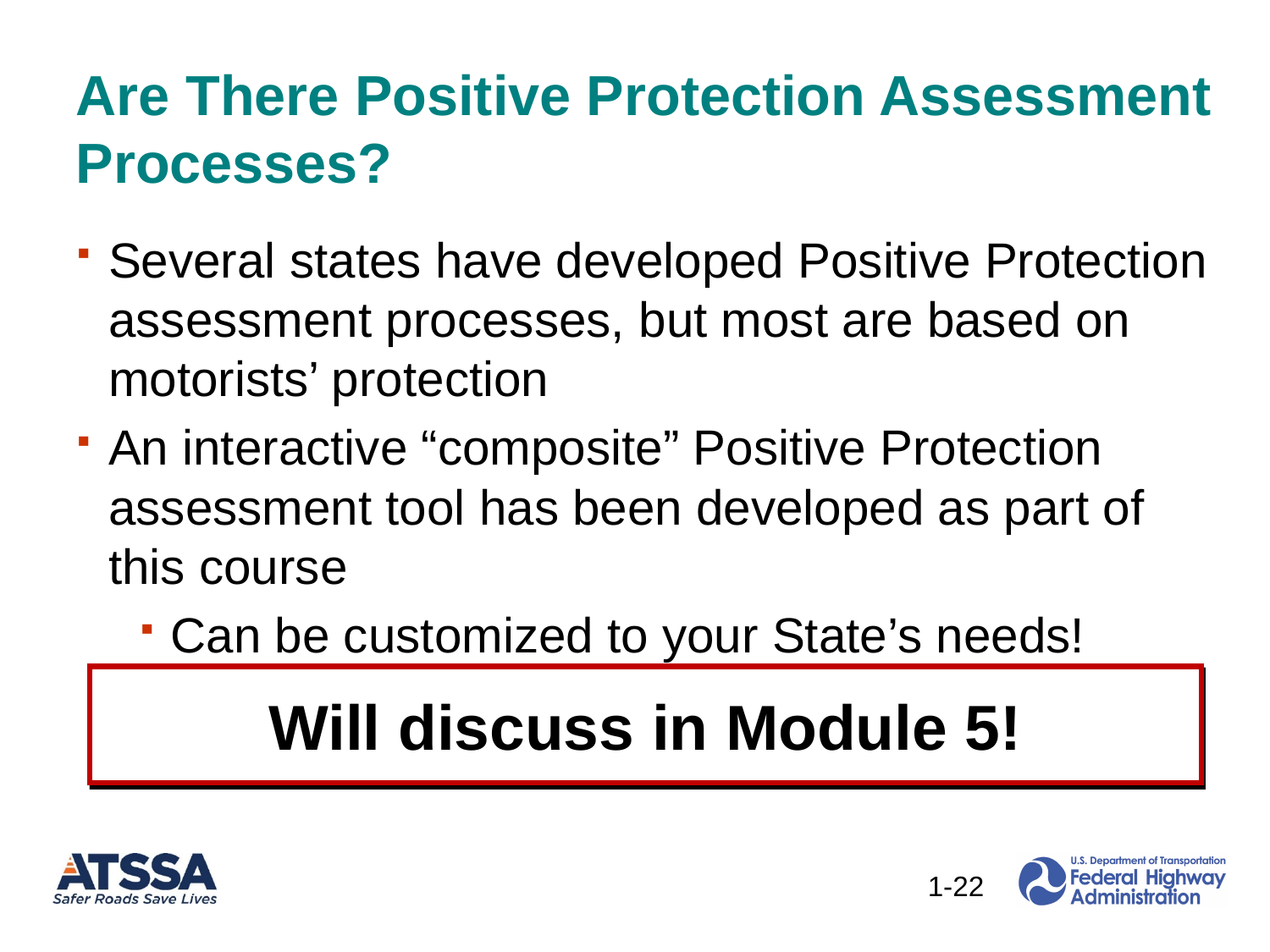

Are There Positive Protection Assessment Processes?

Several states have developed Positive Protection assessment processes, but most are based on motorists’ protection
An interactive “composite” Positive Protection assessment tool has been developed as part of this course
Can be customized to your State’s needs!
Will discuss in Module 5!